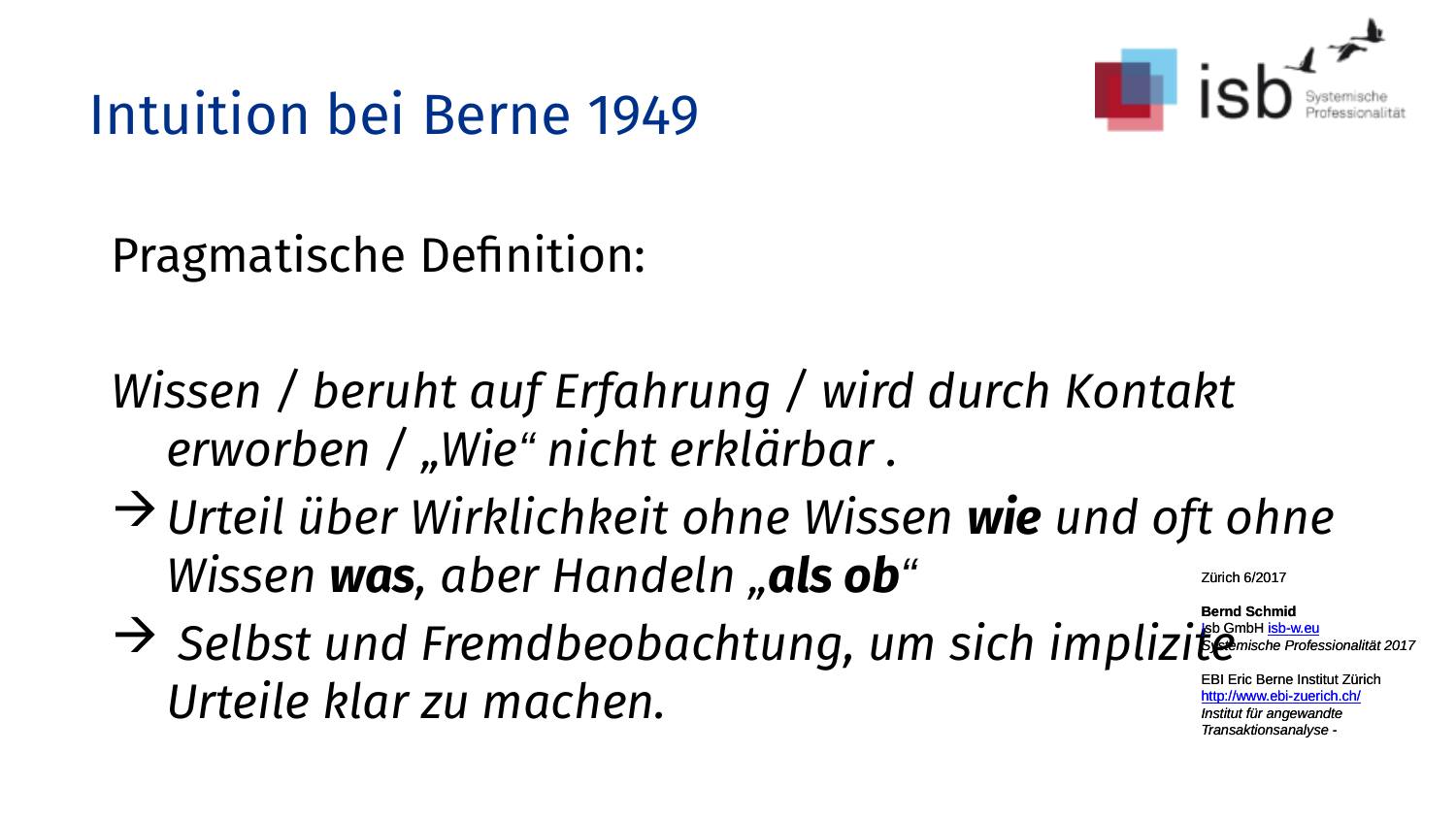

# Intuition bei Berne 1949
Pragmatische Definition:

Wissen / beruht auf Erfahrung / wird durch Kontakt erworben / „Wie“ nicht erklärbar .
Urteil über Wirklichkeit ohne Wissen wie und oft ohne Wissen was, aber Handeln „als ob“
 Selbst und Fremdbeobachtung, um sich implizite Urteile klar zu machen.

Zürich 6/2017
Bernd Schmid
Isb GmbH isb-w.eu
Systemische Professionalität 2017

EBI Eric Berne Institut Zürich
http://www.ebi-zuerich.ch/
Institut für angewandte Transaktionsanalyse -